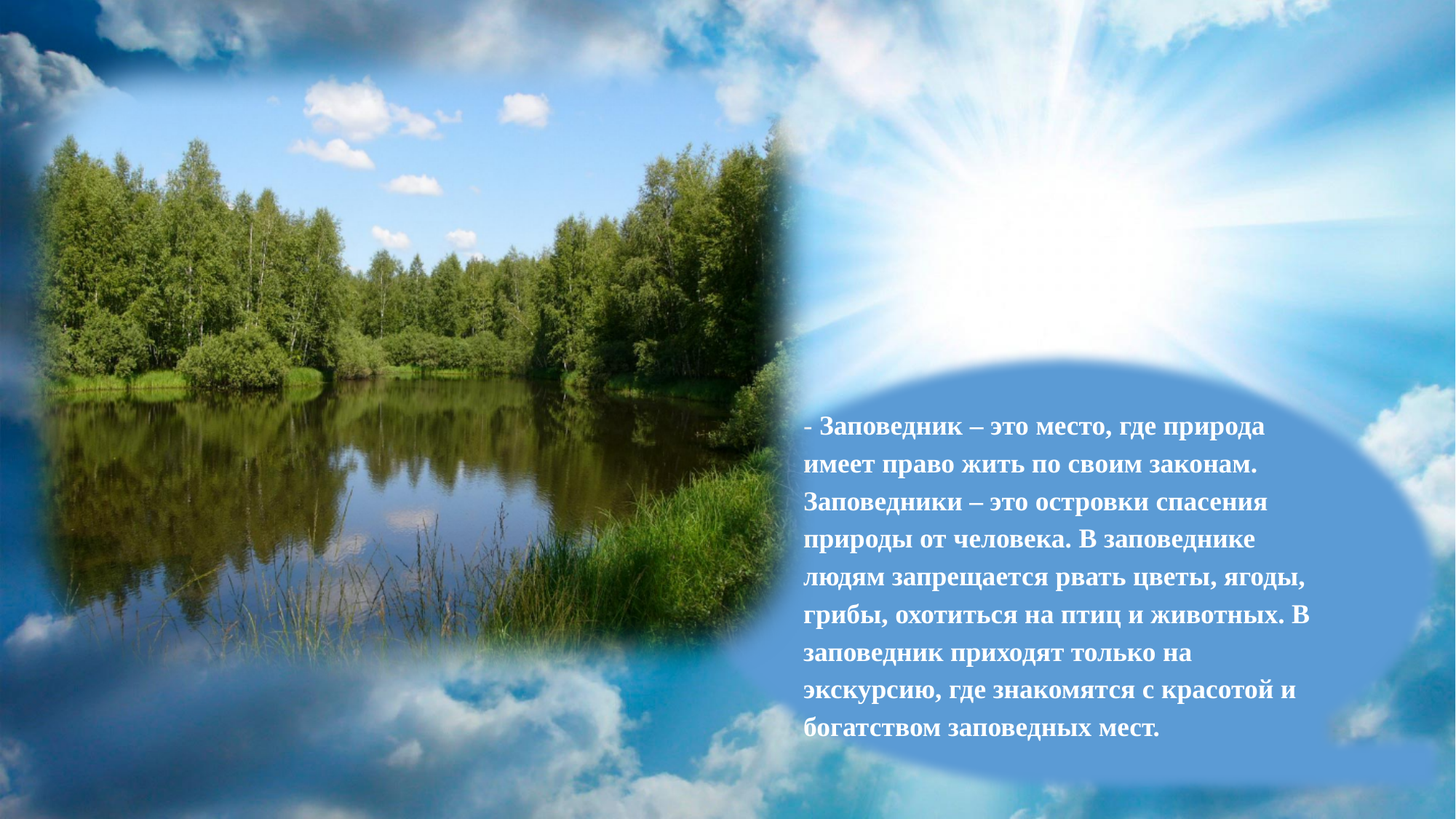

- Заповедник – это место, где природа имеет право жить по своим законам. Заповедники – это островки спасения природы от человека. В заповеднике людям запрещается рвать цветы, ягоды, грибы, охотиться на птиц и животных. В заповедник приходят только на экскурсию, где знакомятся с красотой и богатством заповедных мест.